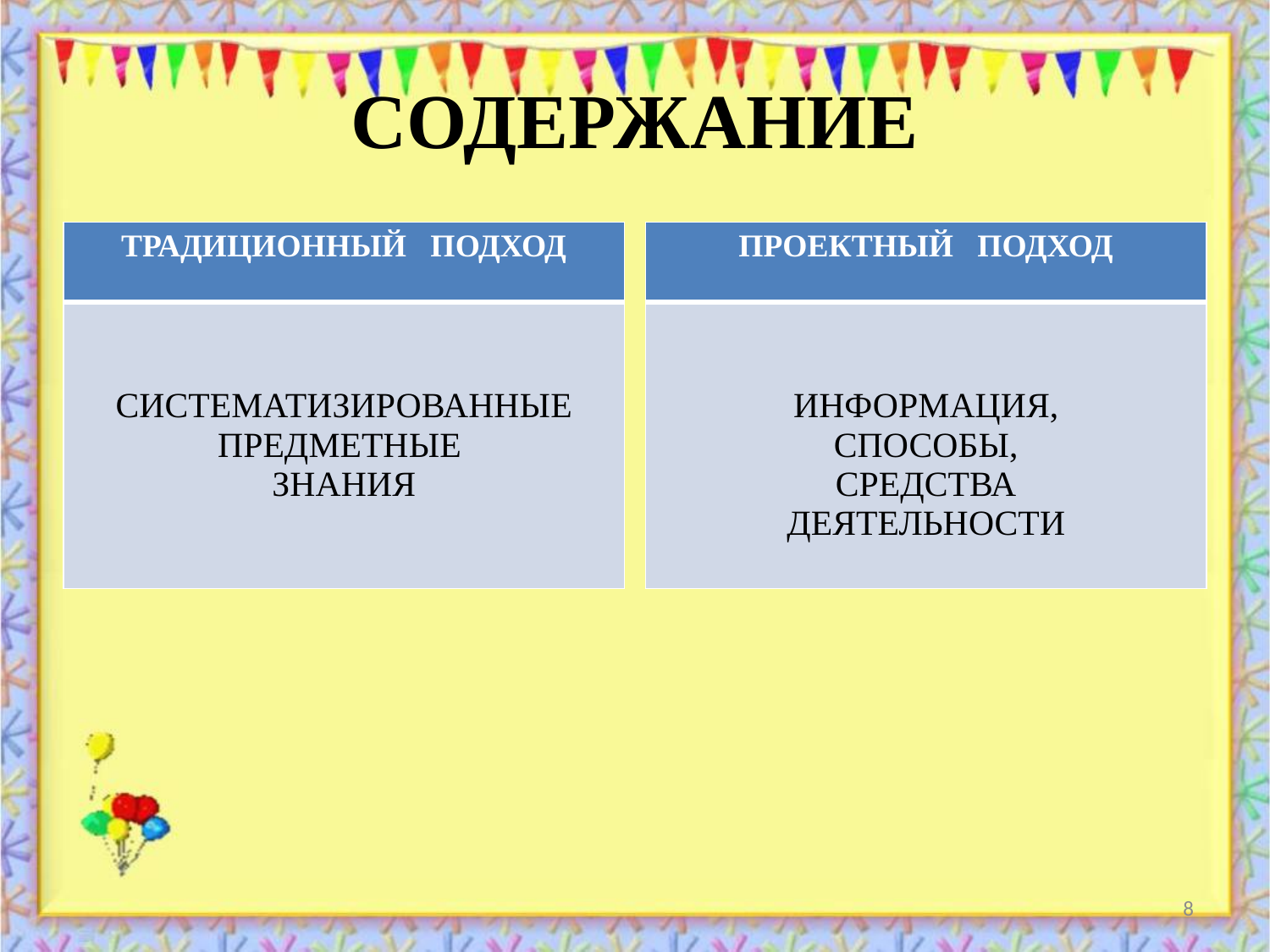

# СОДЕРЖАНИЕ
| ТРАДИЦИОННЫЙ ПОДХОД |
| --- |
| СИСТЕМАТИЗИРОВАННЫЕ ПРЕДМЕТНЫЕ ЗНАНИЯ |
| ПРОЕКТНЫЙ ПОДХОД |
| --- |
| ИНФОРМАЦИЯ, СПОСОБЫ, СРЕДСТВА ДЕЯТЕЛЬНОСТИ |

8